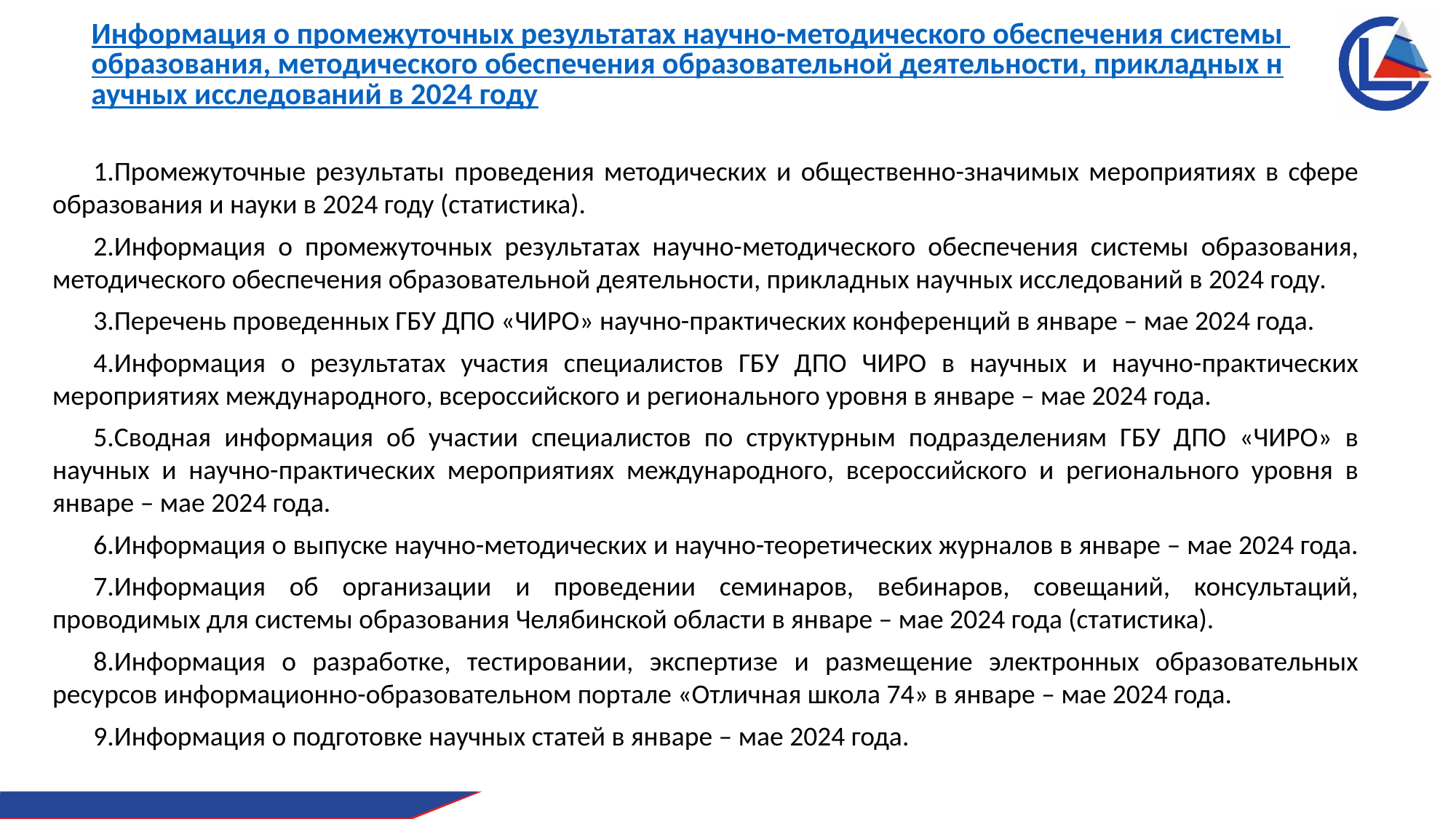

Информация о промежуточных результатах научно-методического обеспечения системы образования, методического обеспечения образовательной деятельности, прикладных научных исследований в 2024 году
Промежуточные результаты проведения методических и общественно-значимых мероприятиях в сфере образования и науки в 2024 году (статистика).
Информация о промежуточных результатах научно-методического обеспечения системы образования, методического обеспечения образовательной деятельности, прикладных научных исследований в 2024 году.
Перечень проведенных ГБУ ДПО «ЧИРО» научно-практических конференций в январе – мае 2024 года.
Информация о результатах участия специалистов ГБУ ДПО ЧИРО в научных и научно-практических мероприятиях международного, всероссийского и регионального уровня в январе – мае 2024 года.
Сводная информация об участии специалистов по структурным подразделениям ГБУ ДПО «ЧИРО» в научных и научно-практических мероприятиях международного, всероссийского и регионального уровня в январе – мае 2024 года.
Информация о выпуске научно-методических и научно-теоретических журналов в январе – мае 2024 года.
Информация об организации и проведении семинаров, вебинаров, совещаний, консультаций, проводимых для системы образования Челябинской области в январе – мае 2024 года (статистика).
Информация о разработке, тестировании, экспертизе и размещение электронных образовательных ресурсов информационно-образовательном портале «Отличная школа 74» в январе – мае 2024 года.
Информация о подготовке научных статей в январе – мае 2024 года.